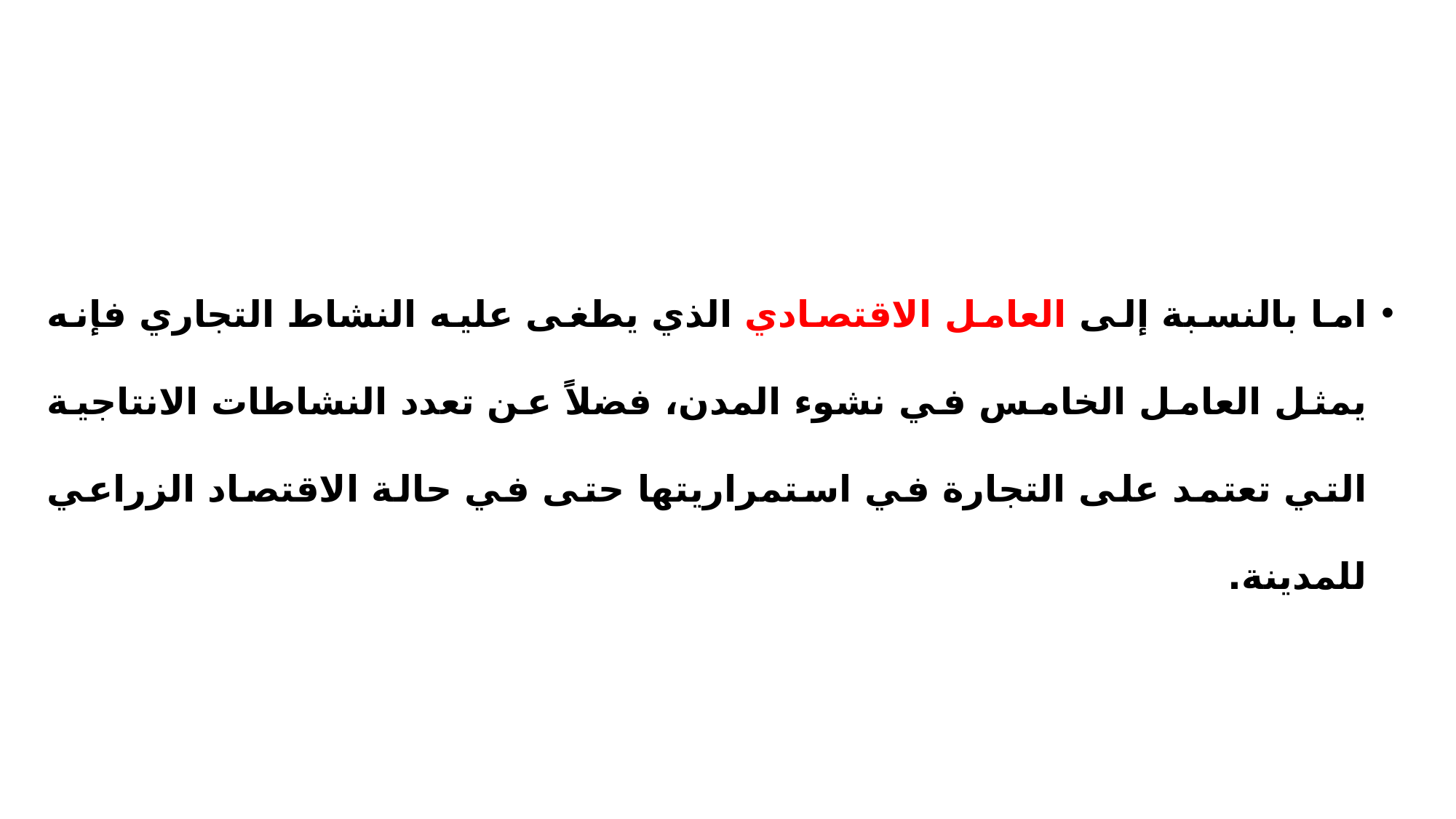

اما بالنسبة إلى العامل الاقتصادي الذي يطغى عليه النشاط التجاري فإنه يمثل العامل الخامس في نشوء المدن، فضلاً عن تعدد النشاطات الانتاجية التي تعتمد على التجارة في استمراريتها حتى في حالة الاقتصاد الزراعي للمدينة.